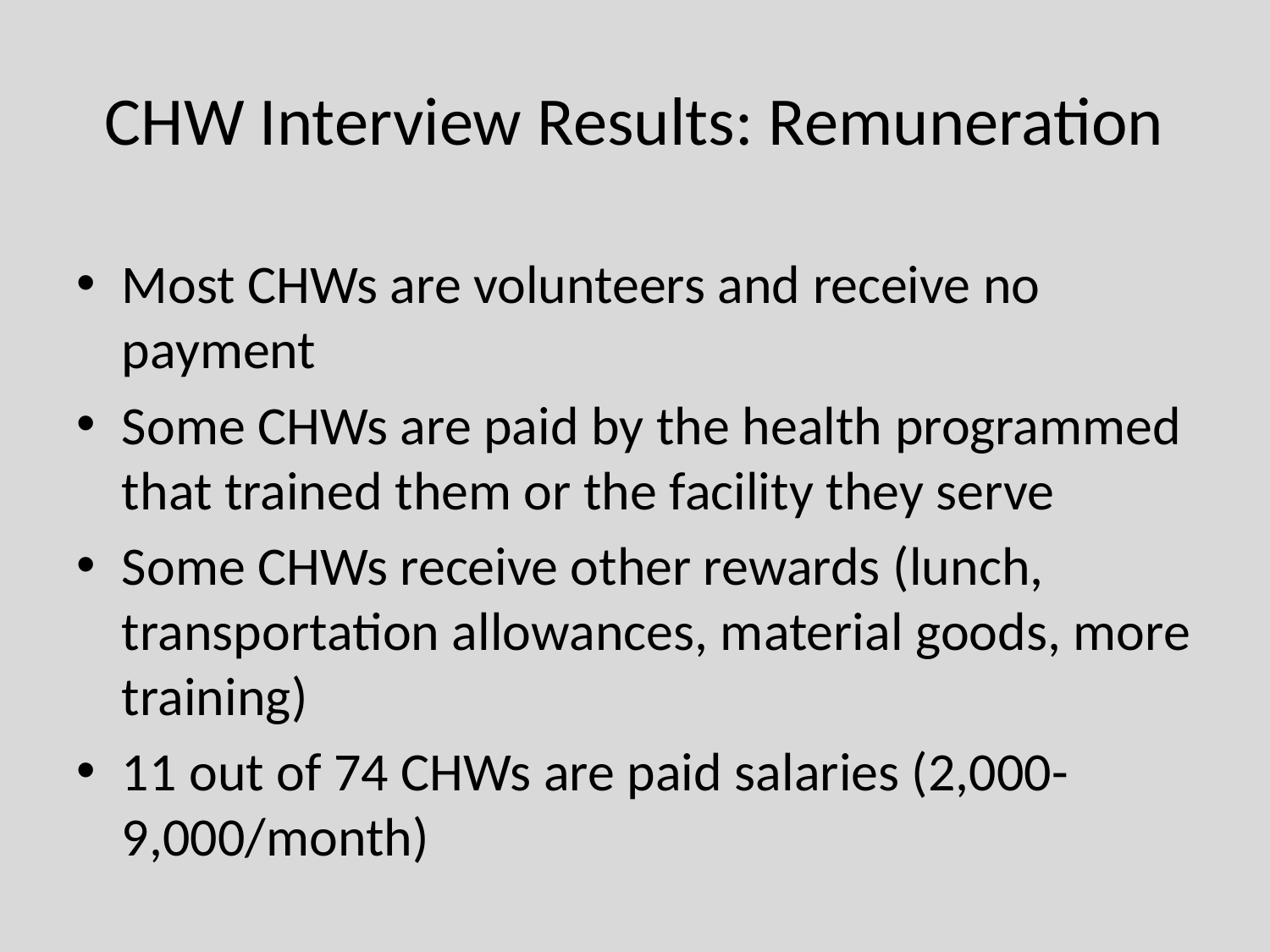

# CHW Interview Results: Remuneration
Most CHWs are volunteers and receive no payment
Some CHWs are paid by the health programmed that trained them or the facility they serve
Some CHWs receive other rewards (lunch, transportation allowances, material goods, more training)
11 out of 74 CHWs are paid salaries (2,000-9,000/month)